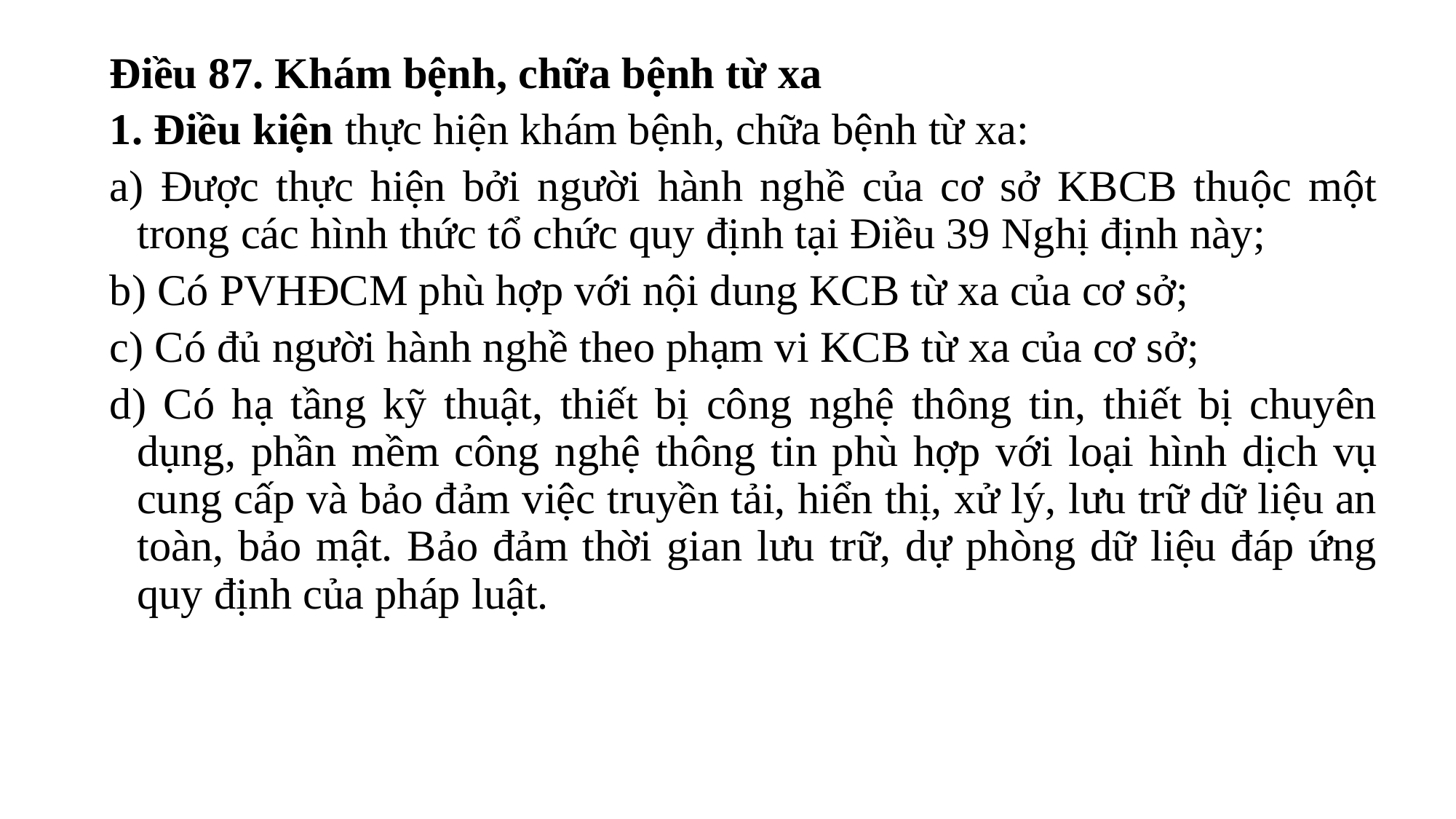

Điều 87. Khám bệnh, chữa bệnh từ xa
1. Điều kiện thực hiện khám bệnh, chữa bệnh từ xa:
a) Được thực hiện bởi người hành nghề của cơ sở KBCB thuộc một trong các hình thức tổ chức quy định tại Điều 39 Nghị định này;
b) Có PVHĐCM phù hợp với nội dung KCB từ xa của cơ sở;
c) Có đủ người hành nghề theo phạm vi KCB từ xa của cơ sở;
d) Có hạ tầng kỹ thuật, thiết bị công nghệ thông tin, thiết bị chuyên dụng, phần mềm công nghệ thông tin phù hợp với loại hình dịch vụ cung cấp và bảo đảm việc truyền tải, hiển thị, xử lý, lưu trữ dữ liệu an toàn, bảo mật. Bảo đảm thời gian lưu trữ, dự phòng dữ liệu đáp ứng quy định của pháp luật.